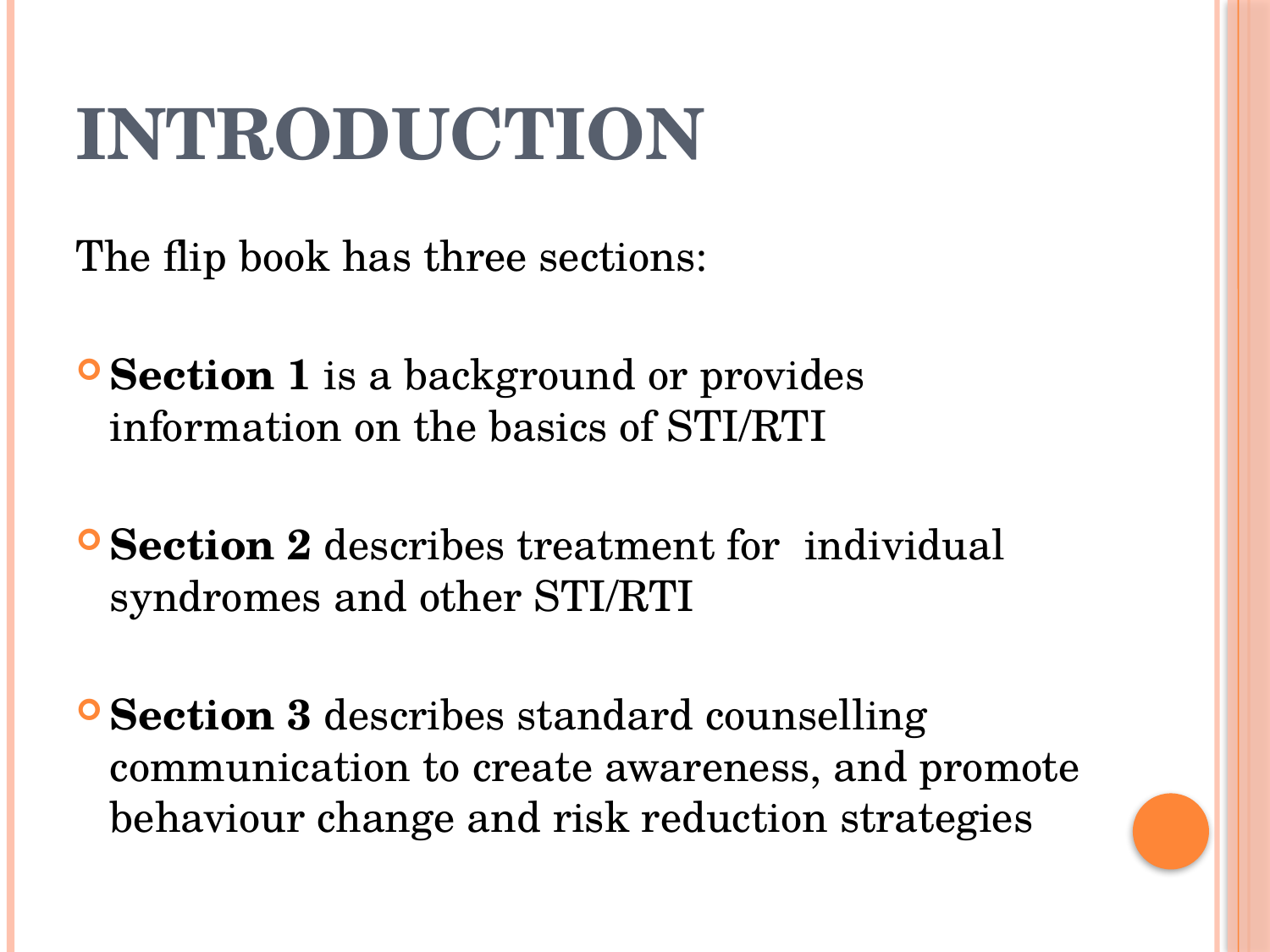

# Introduction
The flip book has three sections:

Section 1 is a background or provides information on the basics of STI/RTI

Section 2 describes treatment for  individual syndromes and other STI/RTI

Section 3 describes standard counselling communication to create awareness, and promote behaviour change and risk reduction strategies